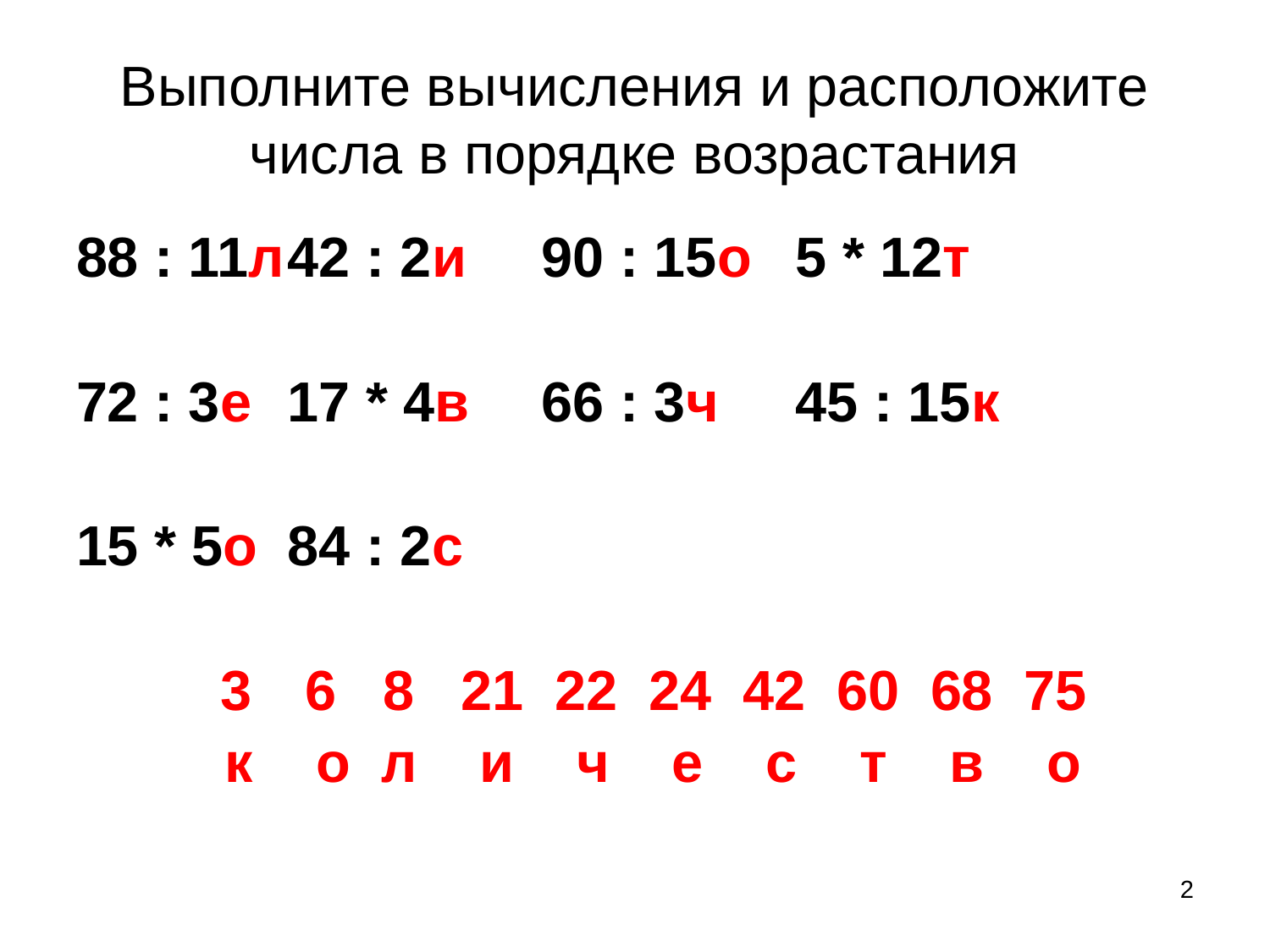

# Выполните вычисления и расположите числа в порядке возрастания
88 : 11л	42 : 2и	90 : 15о	5 * 12т

72 : 3е	17 * 4в	66 : 3ч	45 : 15к

15 * 5о	84 : 2с

6   8   21  22  24  42  60  68  75
к    о  л    и    ч    е    с    т    в    о
2